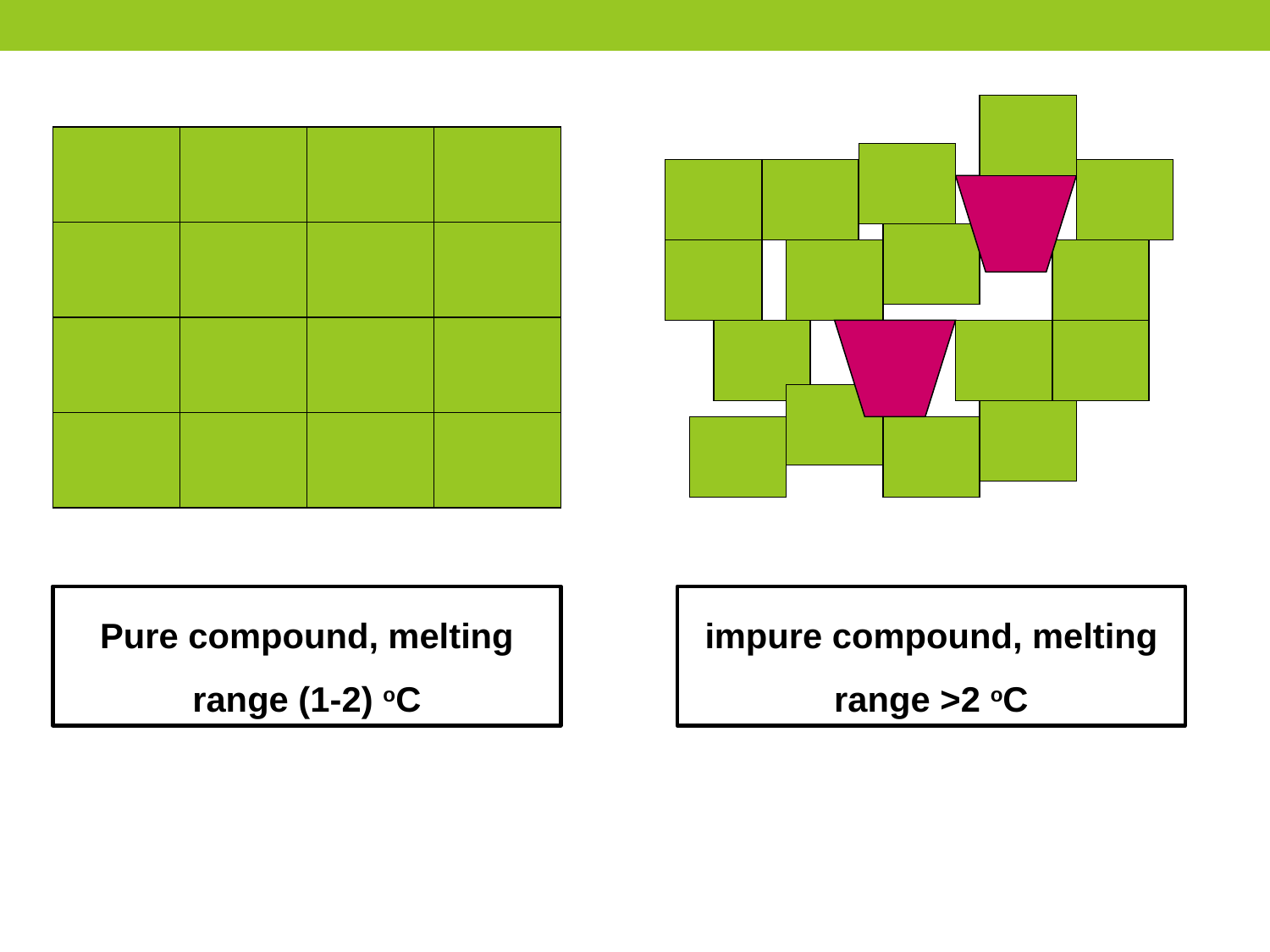

Pure compound, melting range (1-2) oC
impure compound, melting range >2 oC